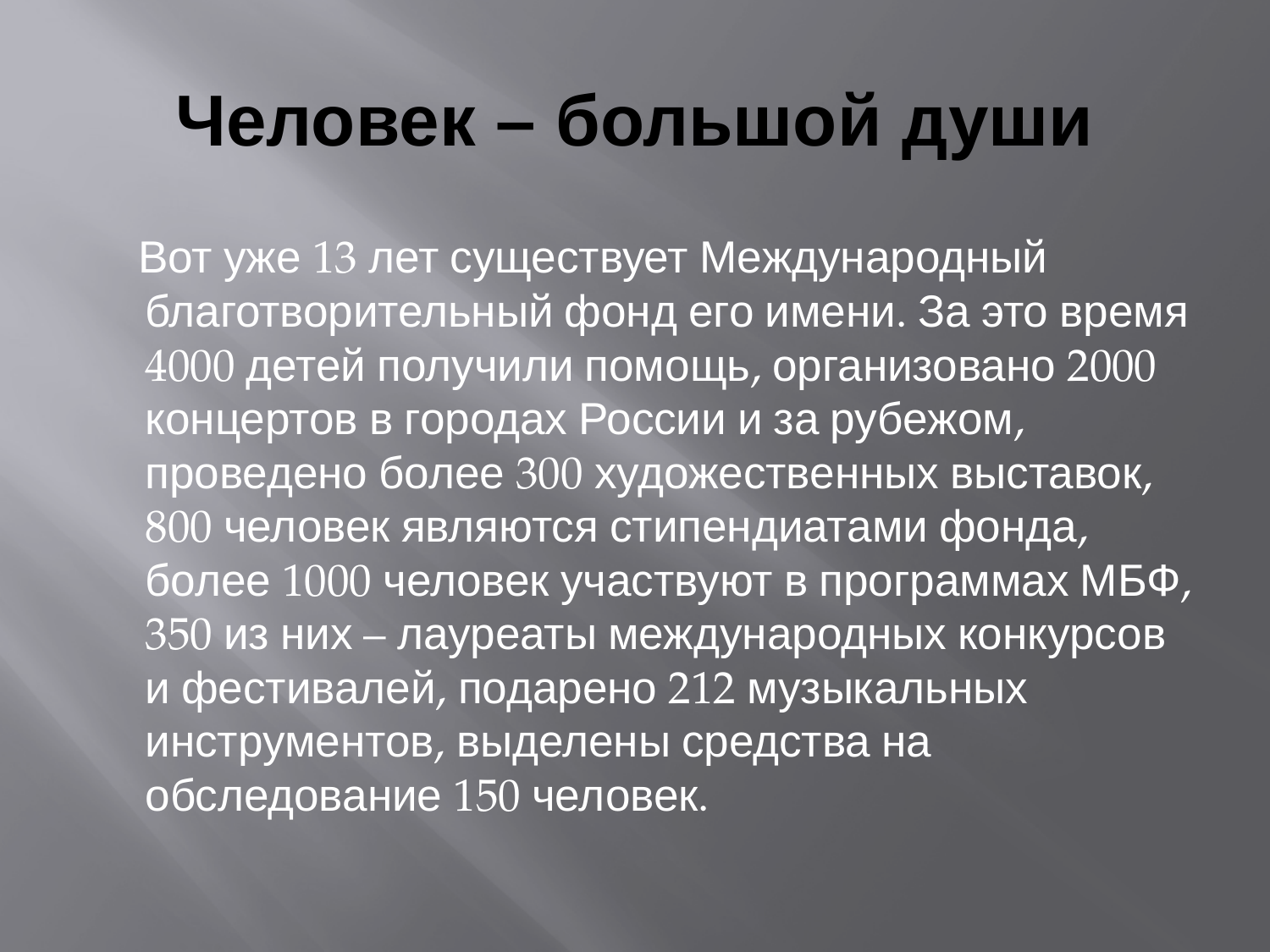

# Человек – большой души
    Вот уже 13 лет существует Международный благотворительный фонд его имени. За это время 4000 детей получили помощь, организовано 2000 концертов в городах России и за рубежом, проведено более 300 художественных выставок, 800 человек являются стипендиатами фонда, более 1000 человек участвуют в программах МБФ, 350 из них – лауреаты международных конкурсов и фестивалей, подарено 212 музыкальных инструментов, выделены средства на обследование 150 человек.